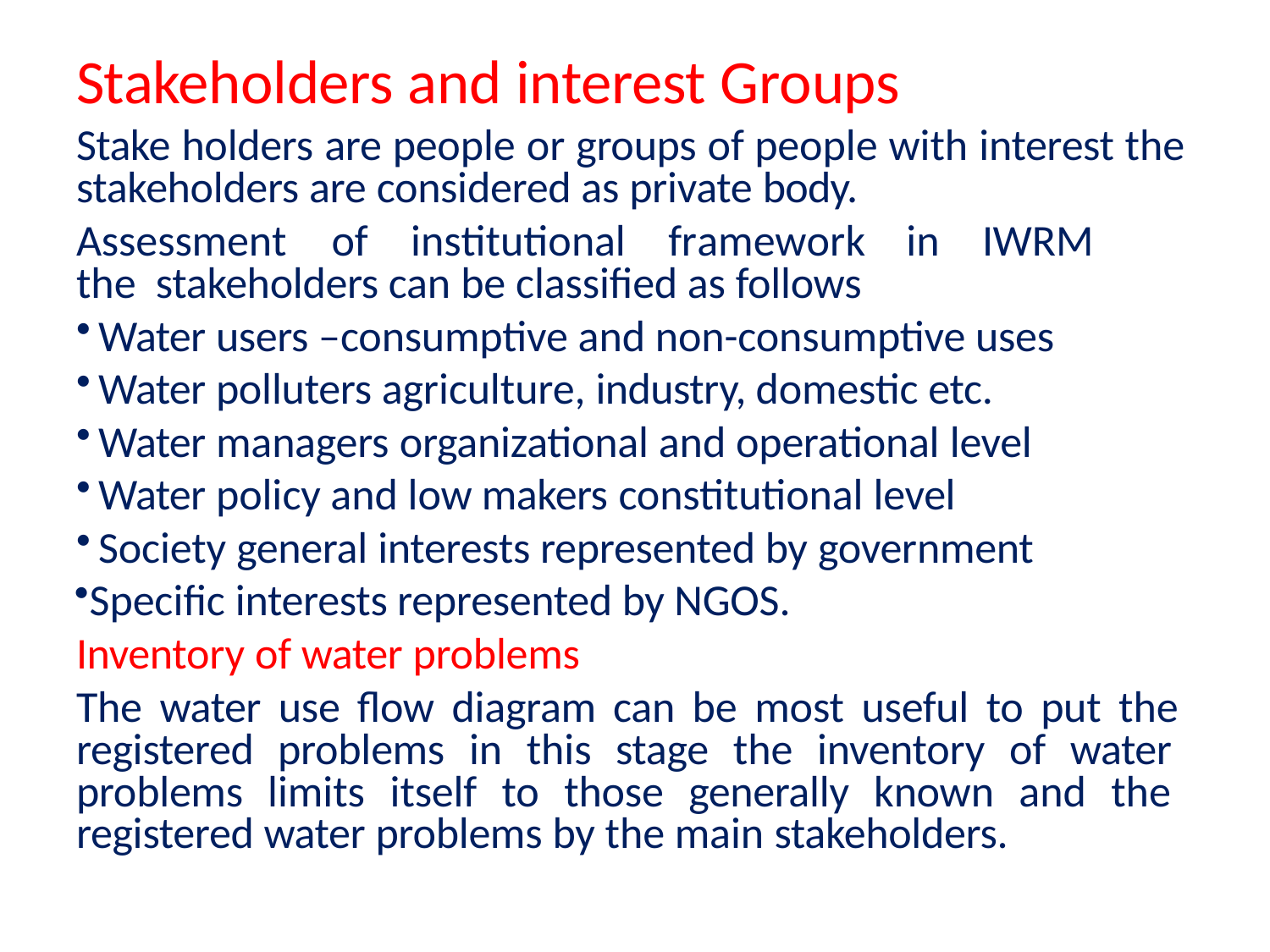

# Stakeholders and interest Groups
Stake holders are people or groups of people with interest the  stakeholders are considered as private body.
Assessment	of	institutional	framework	in	IWRM	the  stakeholders can be classified as follows
Water users –consumptive and non-consumptive uses
Water polluters agriculture, industry, domestic etc.
Water managers organizational and operational level
Water policy and low makers constitutional level
Society general interests represented by government
Specific interests represented by NGOS.  Inventory of water problems
The water use flow diagram can be most useful to put the  registered problems in this stage the inventory of water  problems limits itself to those generally known and the  registered water problems by the main stakeholders.